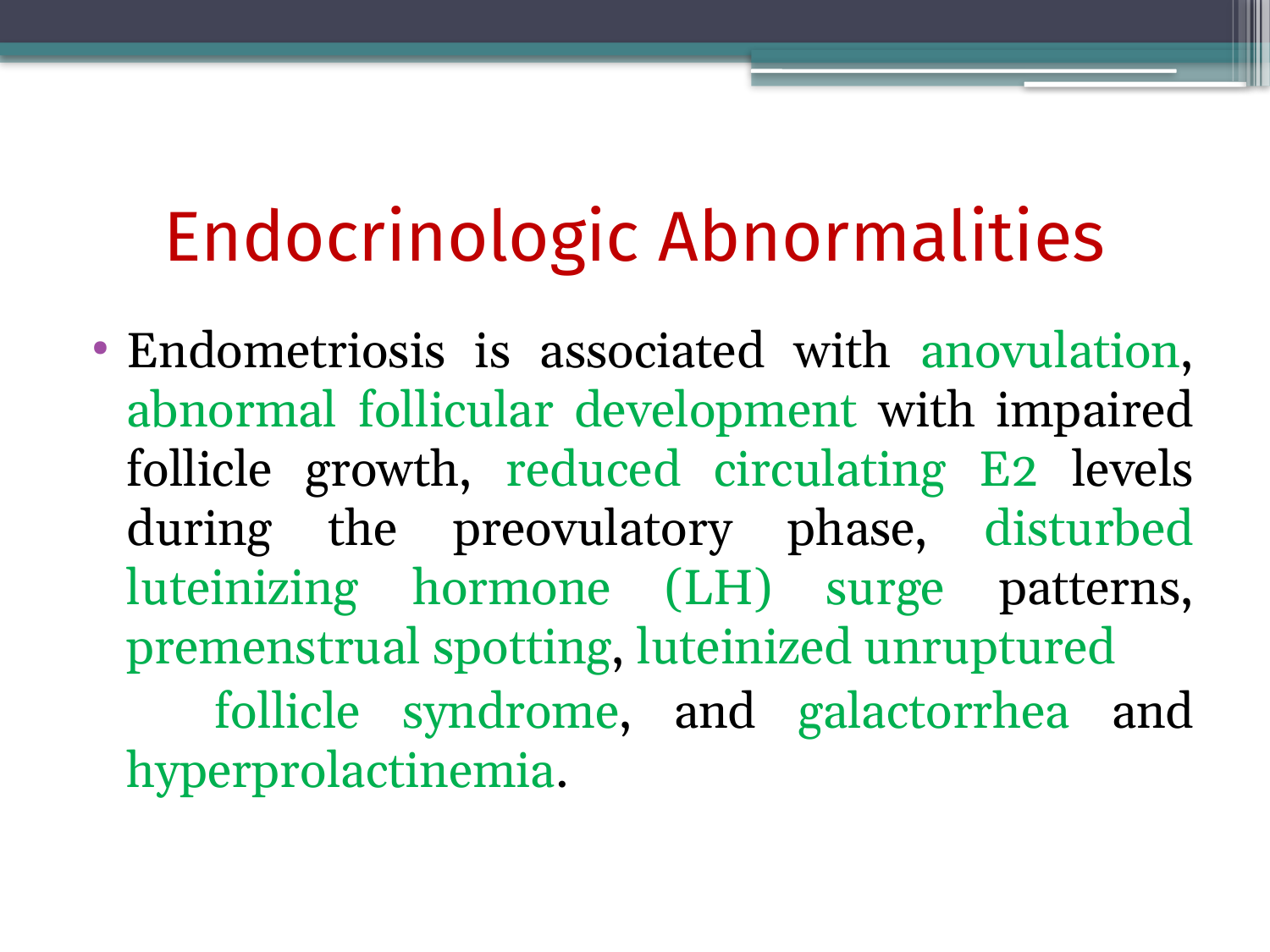

# Endocrinologic Abnormalities
Endometriosis is associated with anovulation, abnormal follicular development with impaired follicle growth, reduced circulating E2 levels during the preovulatory phase, disturbed luteinizing hormone (LH) surge patterns, premenstrual spotting, luteinized unruptured
   follicle syndrome, and galactorrhea and hyperprolactinemia.